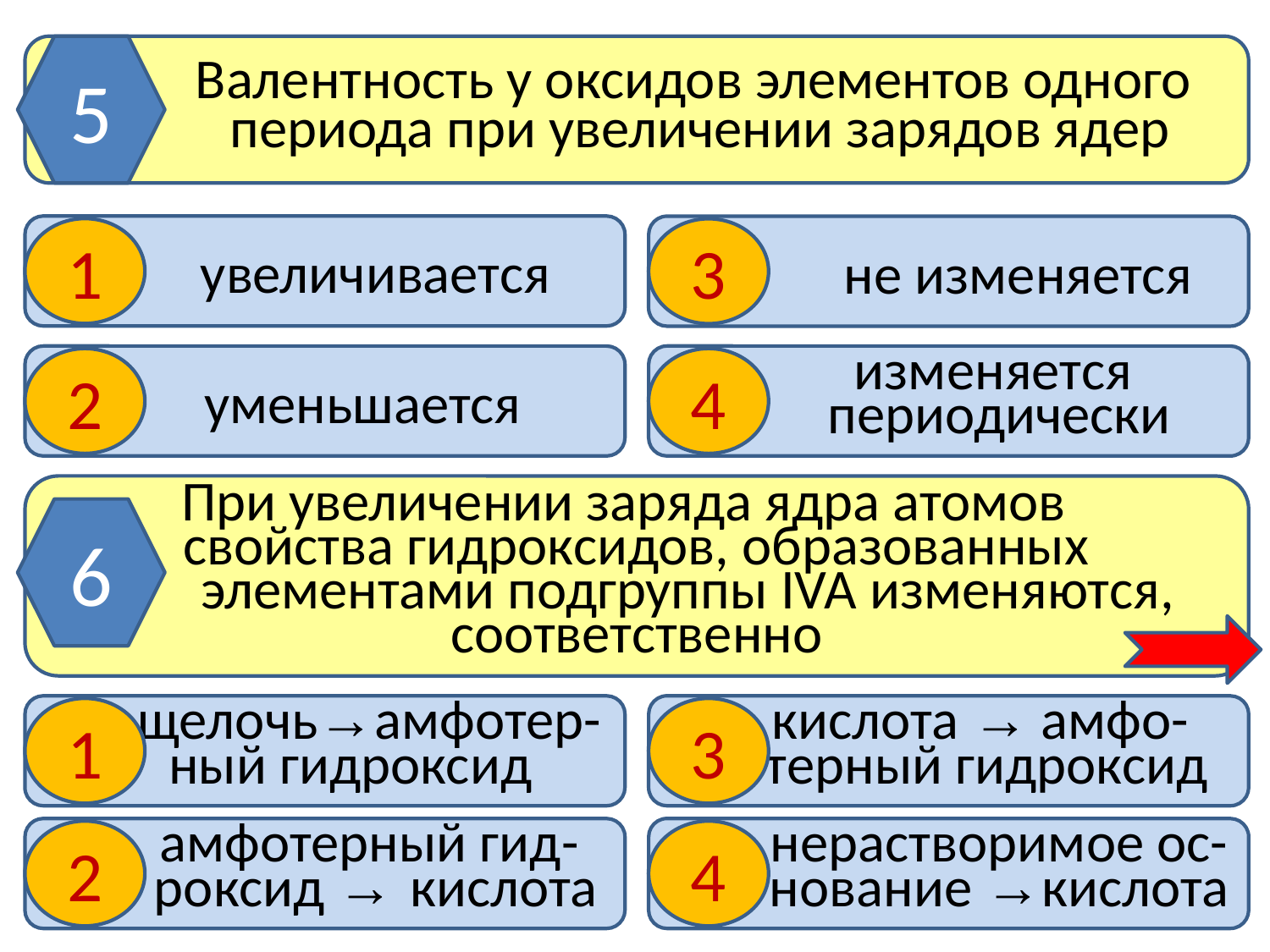

5
          Валентность у оксидов элементов одного
          периода при увеличении зарядов ядер
        увеличивается
           не изменяется
1
3
      уменьшается
       изменяется
        периодически
2
4
При увеличении заряда ядра атомов
свойства гидроксидов, образованных
        элементами подгруппы IVA изменяются, соответственно
6

       щелочь→амфотер-
    ный гидроксид
     кислота → амфо-
       терный гидроксид
1
3
       амфотерный гид-
        роксид → кислота
        нерастворимое ос-
        нование →кислота
2
4